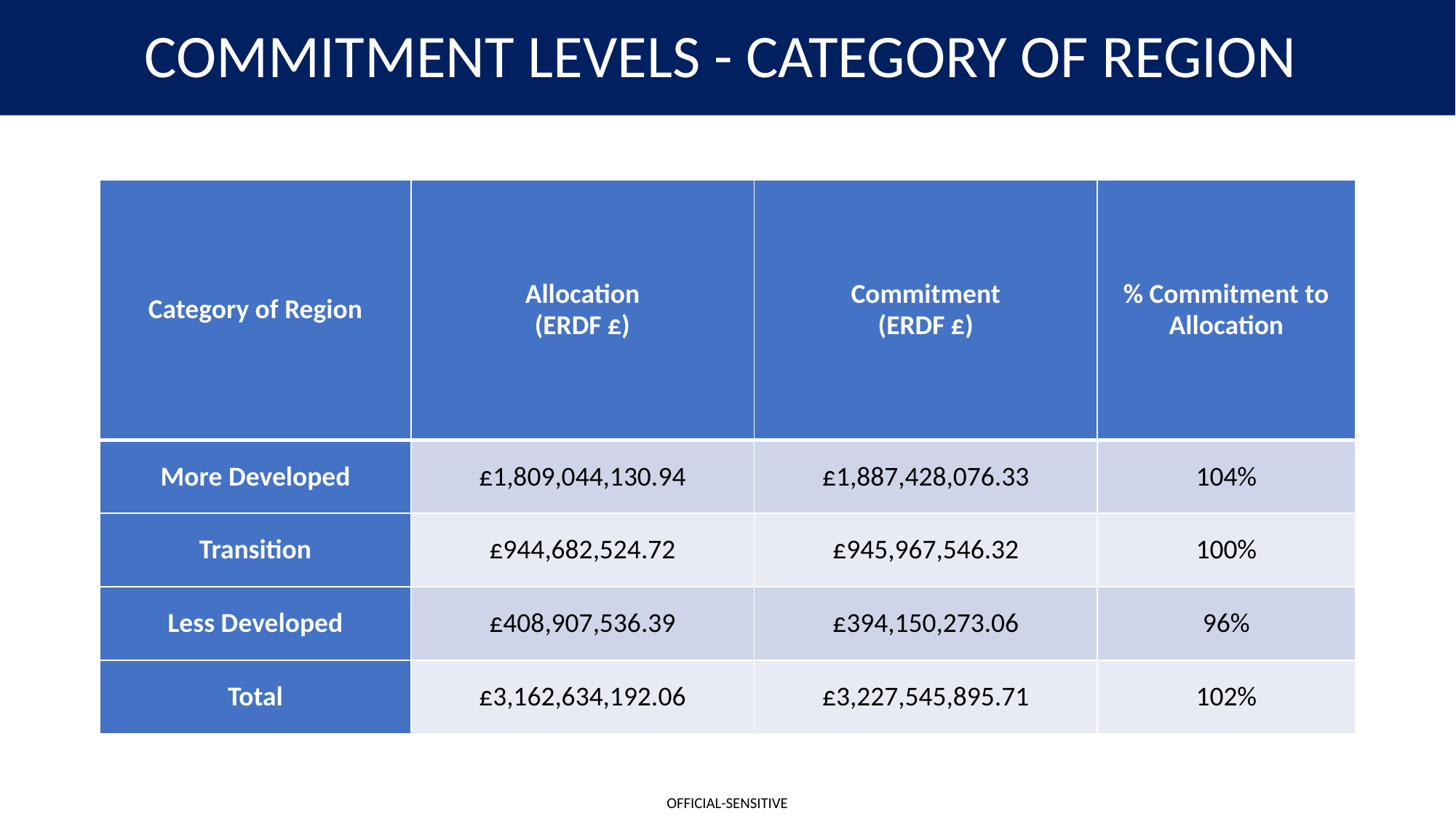

COMMITMENT LEVELS - CATEGORY OF REGION
| Category of Region | Allocation (ERDF £) | Commitment (ERDF £) | % Commitment to Allocation |
| --- | --- | --- | --- |
| More Developed | £1,809,044,130.94 | £1,887,428,076.33 | 104% |
| Transition | £944,682,524.72 | £945,967,546.32 | 100% |
| Less Developed | £408,907,536.39 | £394,150,273.06 | 96% |
| Total | £3,162,634,192.06 | £3,227,545,895.71 | 102% |